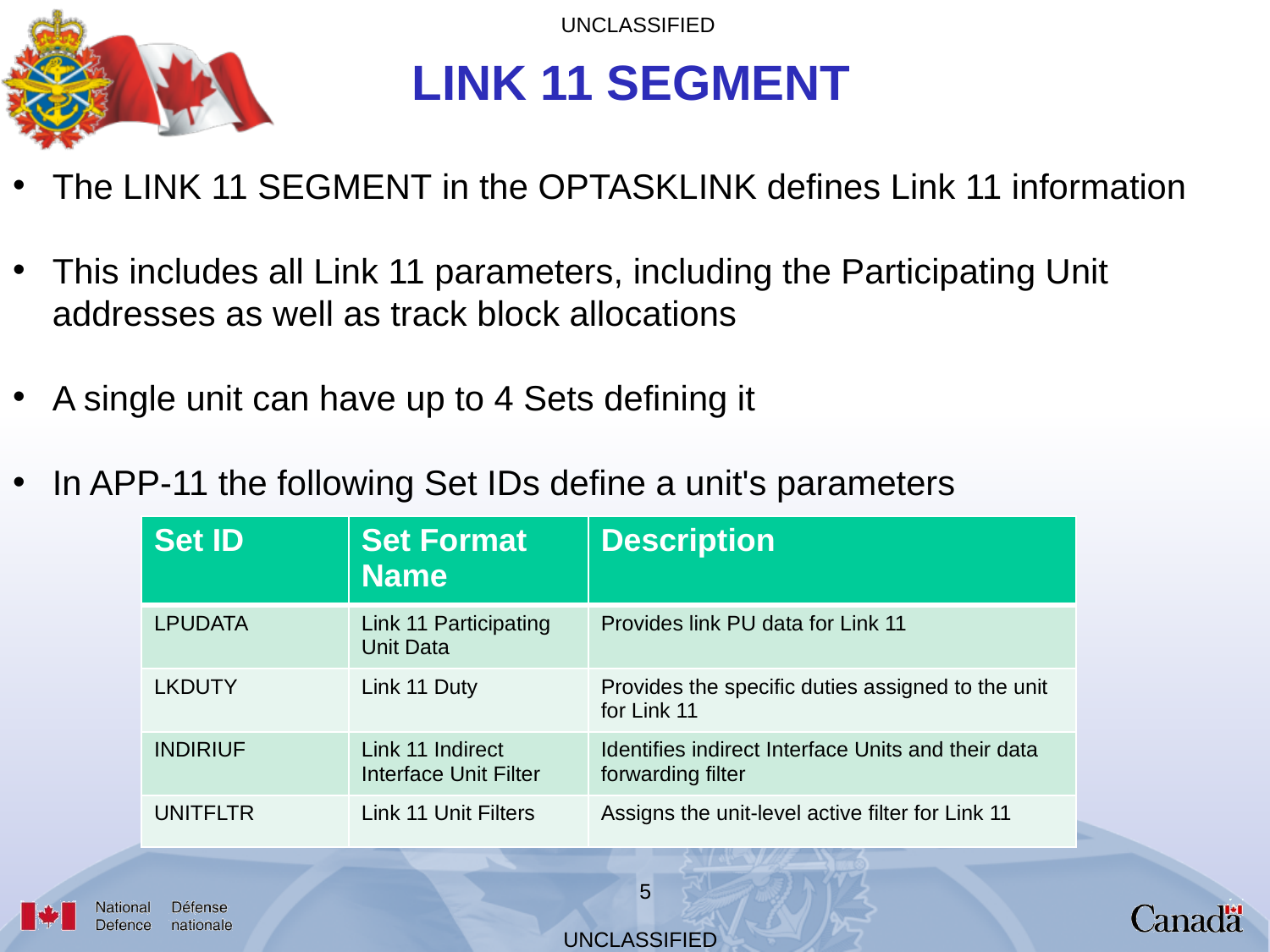

LINK 11 SEGMENT
The LINK 11 SEGMENT in the OPTASKLINK defines Link 11 information

This includes all Link 11 parameters, including the Participating Unit addresses as well as track block allocations

A single unit can have up to 4 Sets defining it

In APP-11 the following Set IDs define a unit's parameters

| Set ID | Set Format Name | Description |
| --- | --- | --- |
| LPUDATA | Link 11 Participating Unit Data | Provides link PU data for Link 11 |
| LKDUTY | Link 11 Duty | Provides the specific duties assigned to the unit for Link 11 |
| INDIRIUF | Link 11 Indirect Interface Unit Filter | Identifies indirect Interface Units and their data forwarding filter |
| UNITFLTR | Link 11 Unit Filters | Assigns the unit-level active filter for Link 11 |